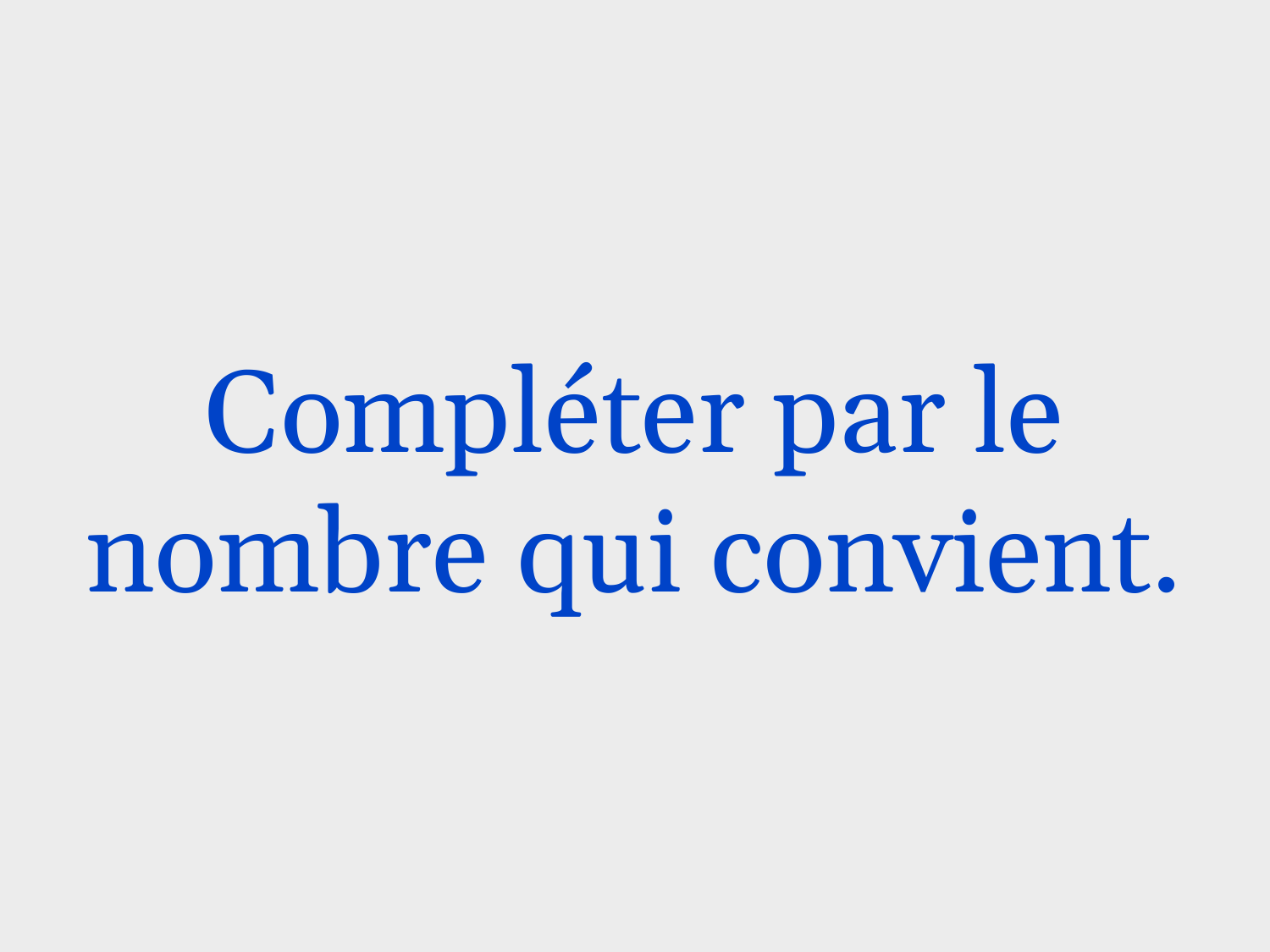

# Compléter par le nombre qui convient.